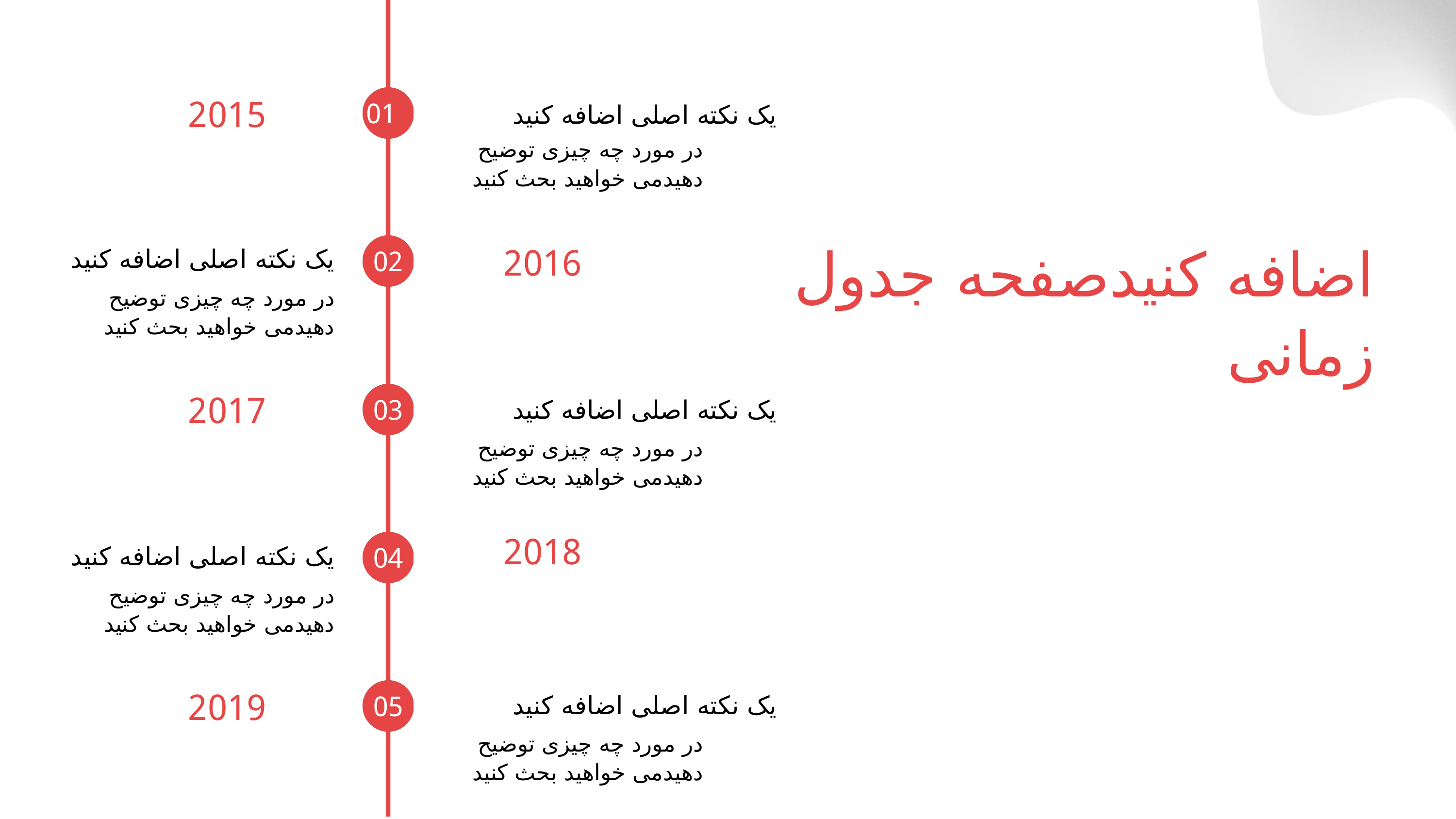

01
2015
یک نکته اصلی اضافه کنید
در مورد چه چیزی توضیح دهیدمی خواهید بحث کنید
اضافه کنیدصفحه جدول زمانی

02
2016
یک نکته اصلی اضافه کنید
در مورد چه چیزی توضیح دهیدمی خواهید بحث کنید

03
2017
یک نکته اصلی اضافه کنید
در مورد چه چیزی توضیح دهیدمی خواهید بحث کنید

2018

04
یک نکته اصلی اضافه کنید
در مورد چه چیزی توضیح دهیدمی خواهید بحث کنید

05
2019
یک نکته اصلی اضافه کنید
در مورد چه چیزی توضیح دهیدمی خواهید بحث کنید